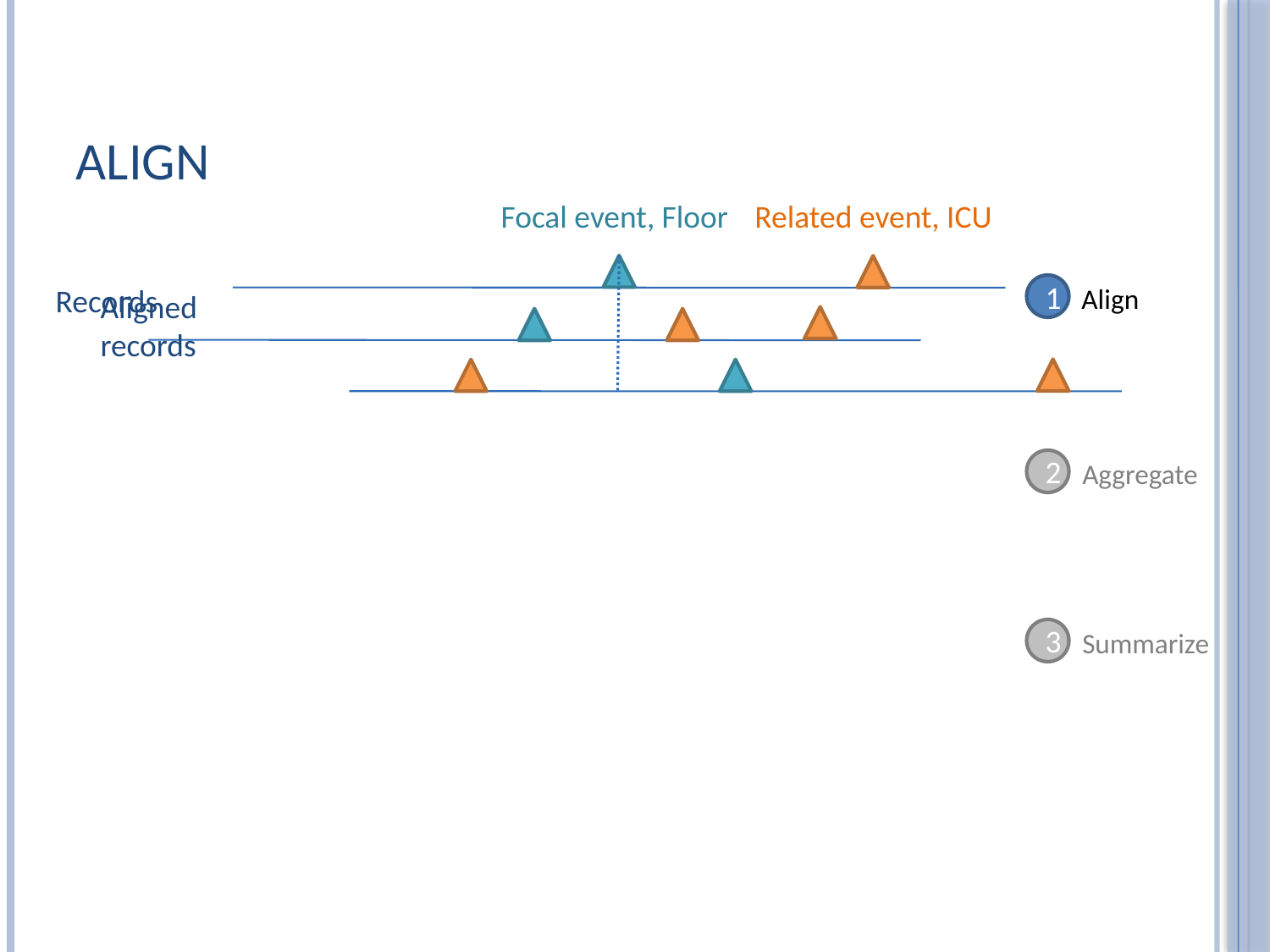

# Align
Focal event, Floor
Related event, ICU

Records
1
Align
Aligned
records

2
Aggregate
3
Summarize